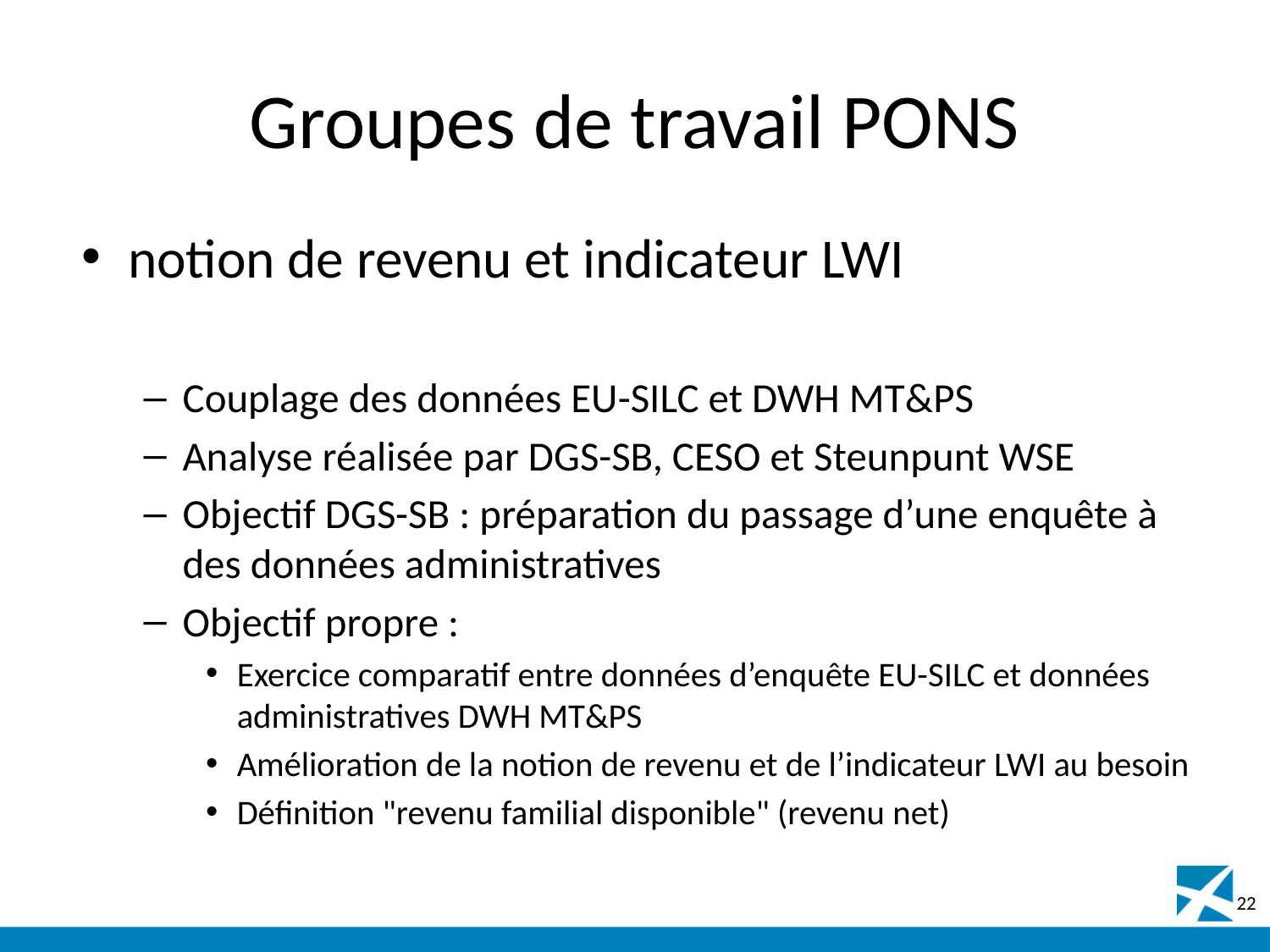

# Groupes de travail PONS
notion de revenu et indicateur LWI

Couplage des données EU-SILC et DWH MT&PS
Analyse réalisée par DGS-SB, CESO et Steunpunt WSE
Objectif DGS-SB : préparation du passage d’une enquête à des données administratives
Objectif propre :
Exercice comparatif entre données d’enquête EU-SILC et données administratives DWH MT&PS
Amélioration de la notion de revenu et de l’indicateur LWI au besoin
Définition "revenu familial disponible" (revenu net)